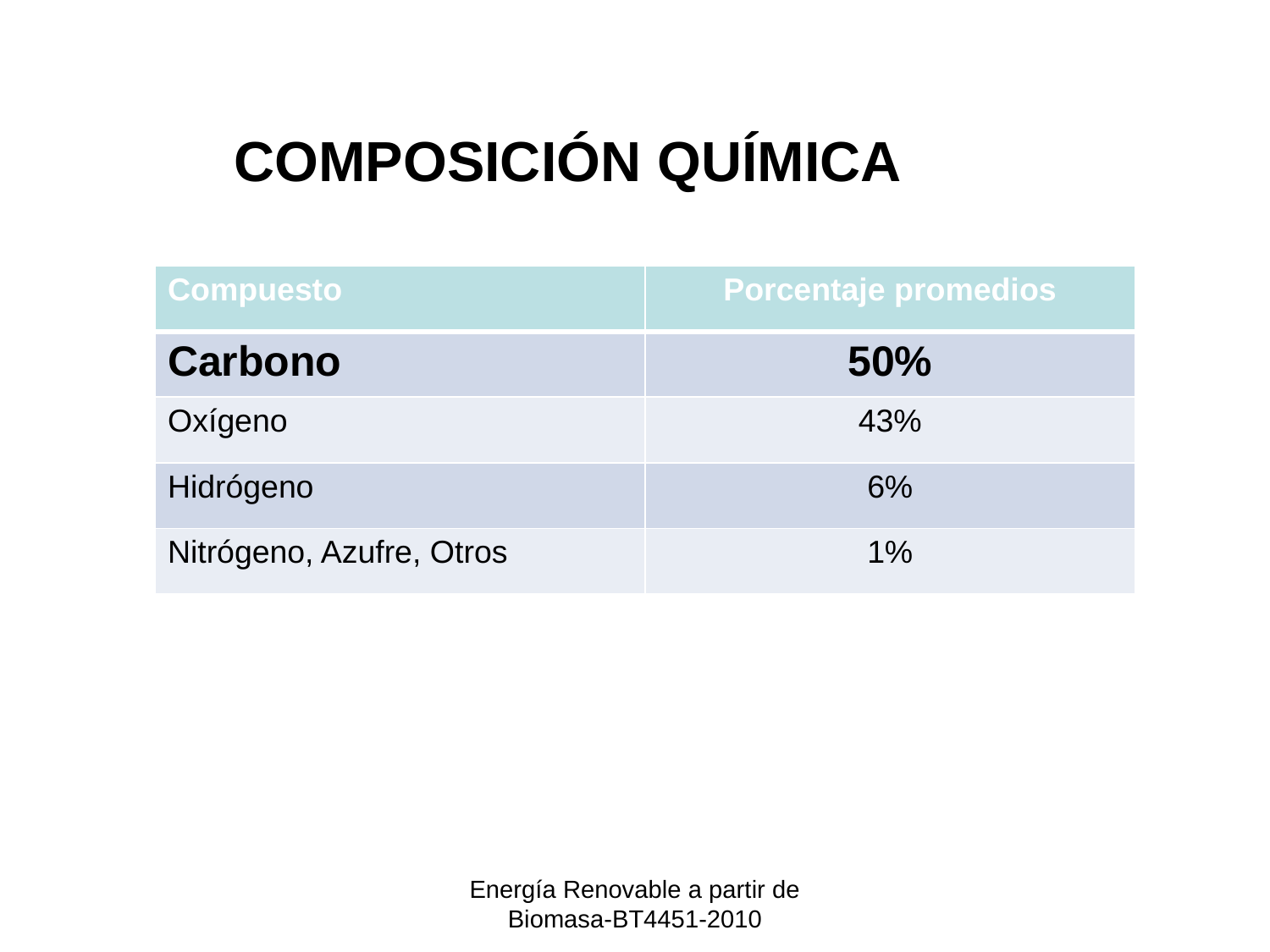

COMPOSICIÓN QUÍMICA
| Compuesto | Porcentaje promedios |
| --- | --- |
| Carbono | 50% |
| Oxígeno | 43% |
| Hidrógeno | 6% |
| Nitrógeno, Azufre, Otros | 1% |
Energía Renovable a partir de Biomasa-BT4451-2010